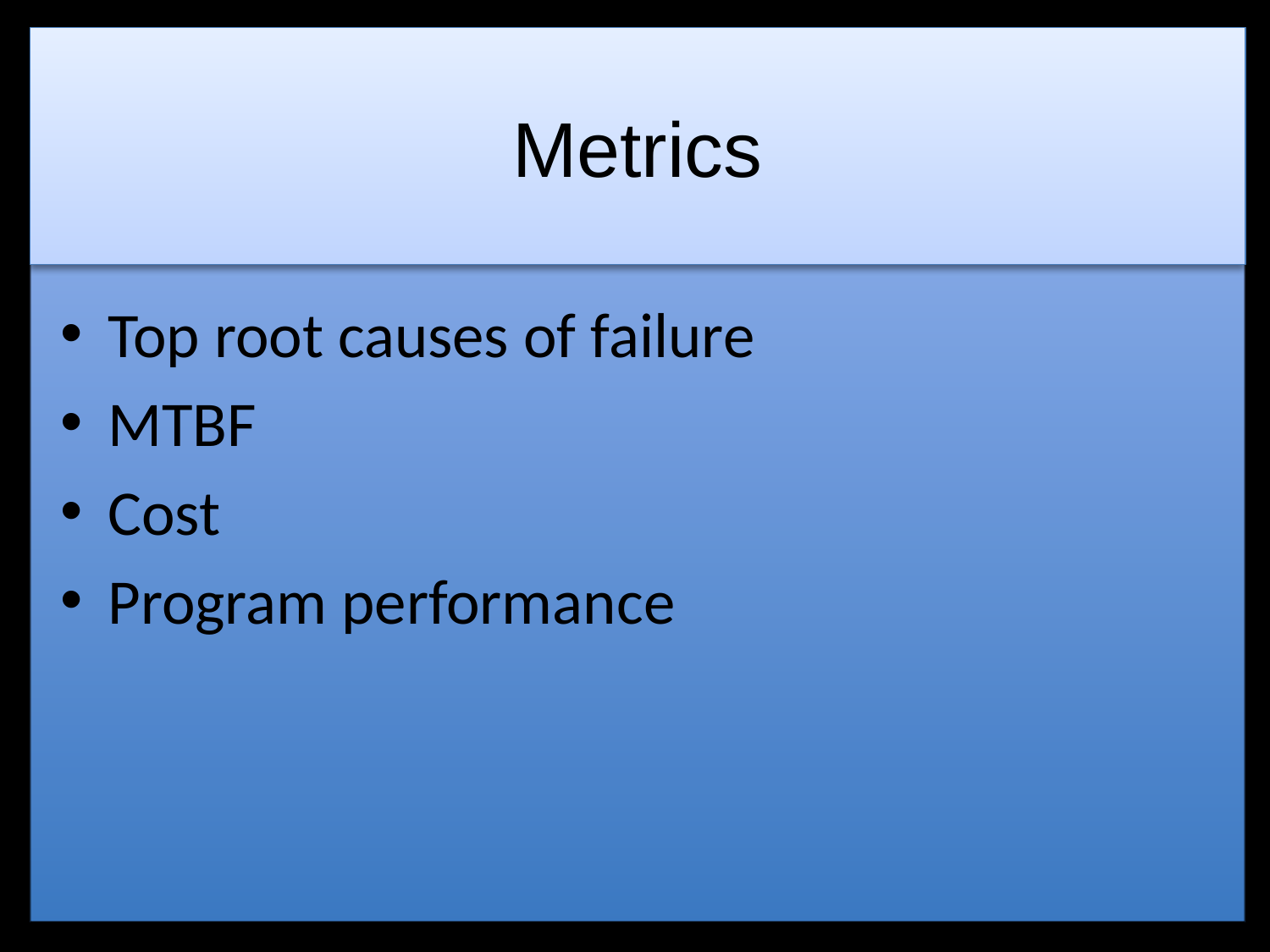

# Metrics
Top root causes of failure
MTBF
Cost
Program performance